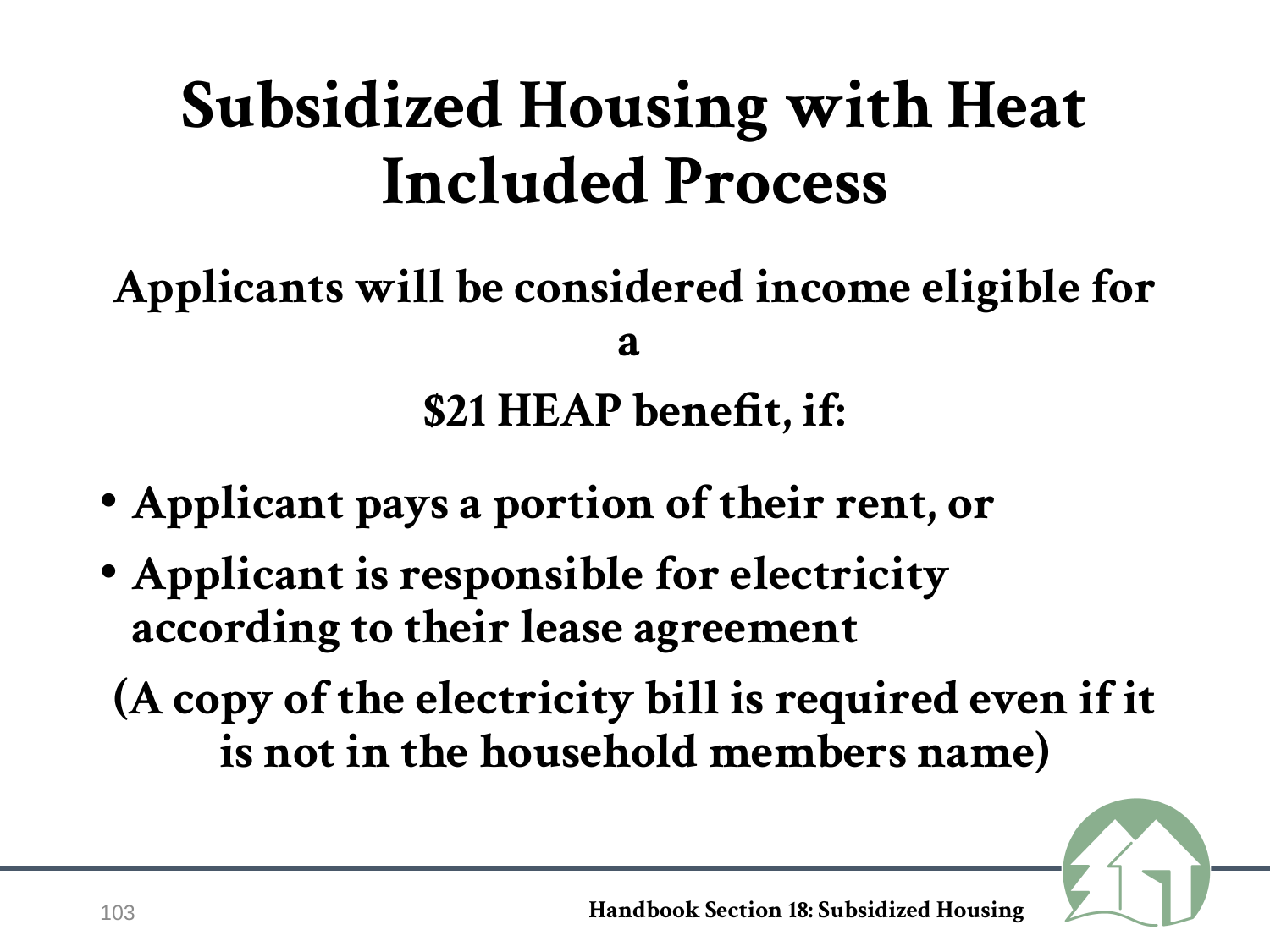

# Subsidized Housing with Heat Included Process
Applicants will be considered income eligible for a
$21 HEAP benefit, if:
Applicant pays a portion of their rent, or
Applicant is responsible for electricity according to their lease agreement
(A copy of the electricity bill is required even if it is not in the household members name)

103
Handbook Section 18: Subsidized Housing